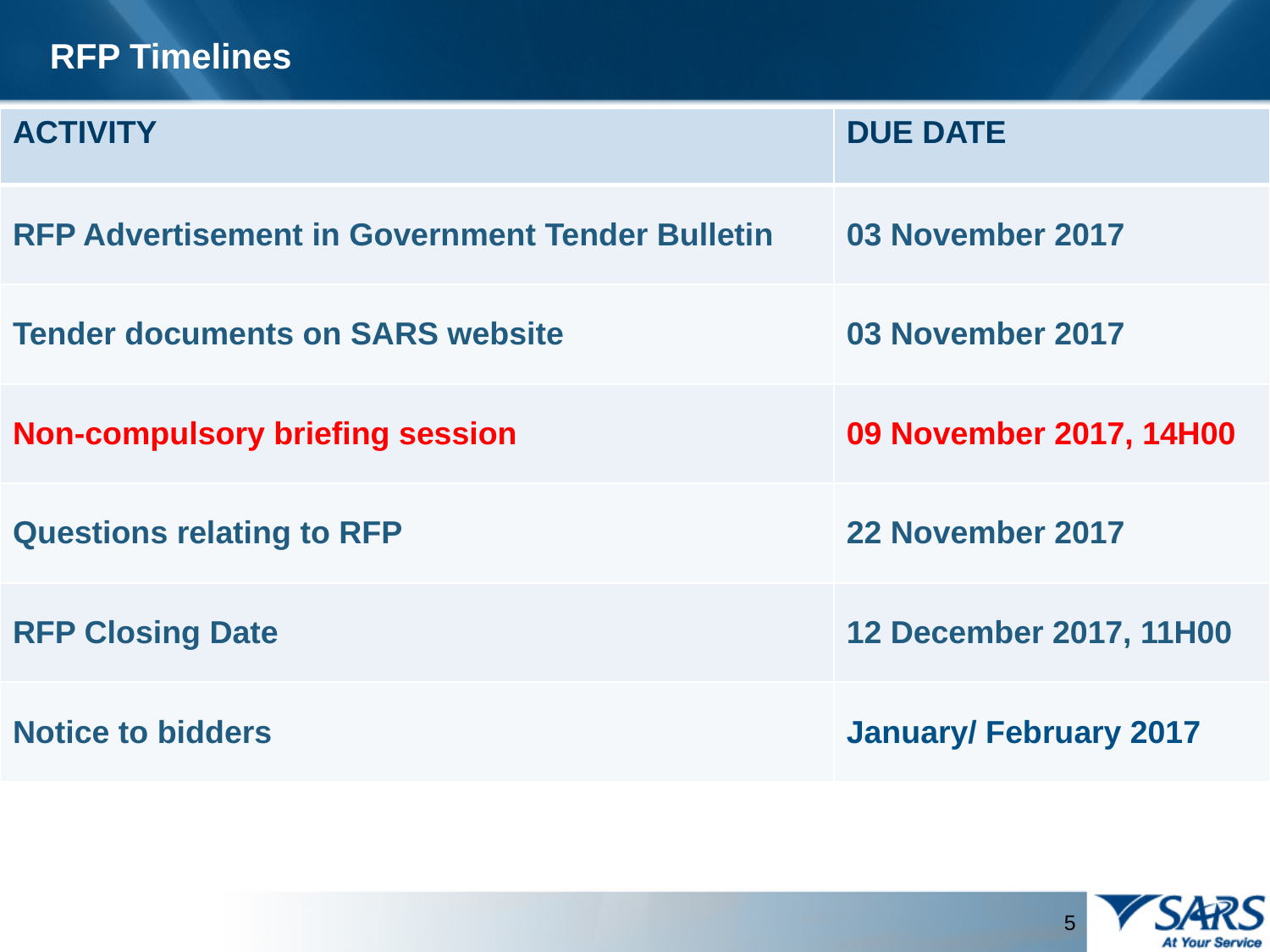

RFP Timelines
| ACTIVITY | DUE DATE |
| --- | --- |
| RFP Advertisement in Government Tender Bulletin | 03 November 2017 |
| Tender documents on SARS website | 03 November 2017 |
| Non-compulsory briefing session | 09 November 2017, 14H00 |
| Questions relating to RFP | 22 November 2017 |
| RFP Closing Date | 12 December 2017, 11H00 |
| Notice to bidders | January/ February 2017 |
5